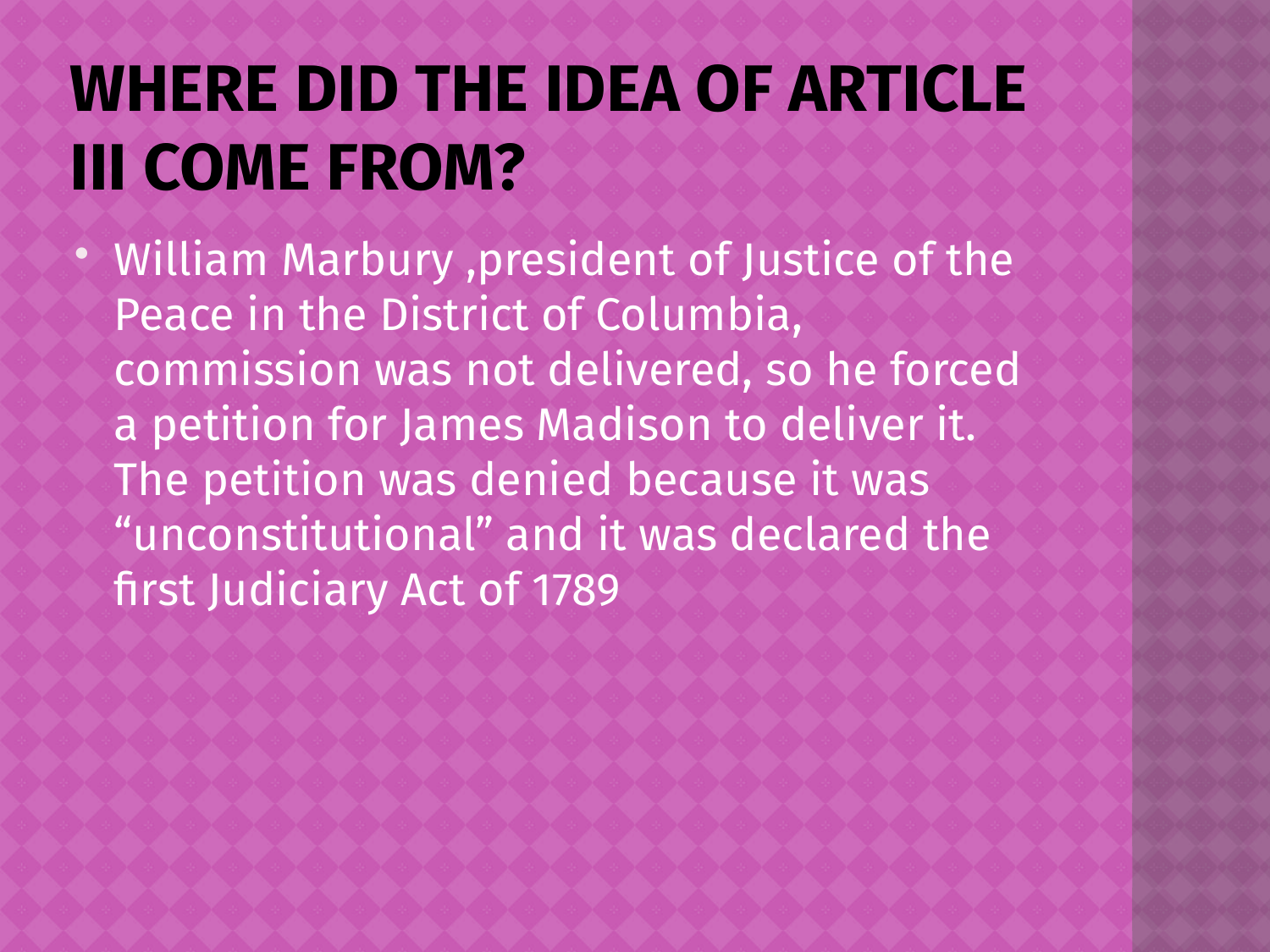

# Where did the idea of article III come from?
William Marbury ,president of Justice of the Peace in the District of Columbia, commission was not delivered, so he forced  a petition for James Madison to deliver it.  The petition was denied because it was “unconstitutional” and it was declared the first Judiciary Act of 1789